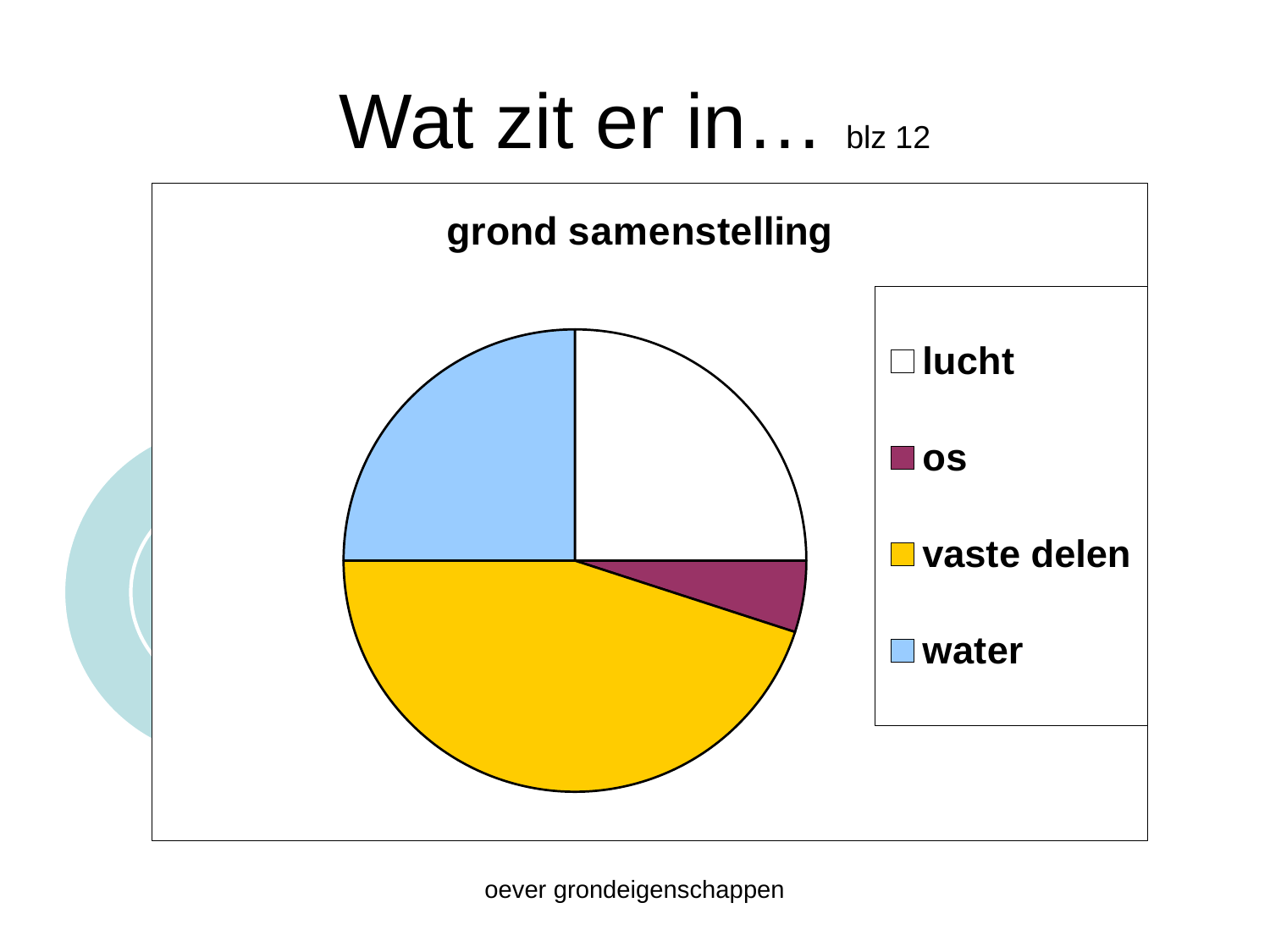

# Wat zit er in… blz 12

### Chart: grond samenstelling

| Category |  |
|---|---|
| lucht | 25.0 |
| os | 5.0 |
| vaste delen | 45.0 |
| water | 25.0 |

oever grondeigenschappen